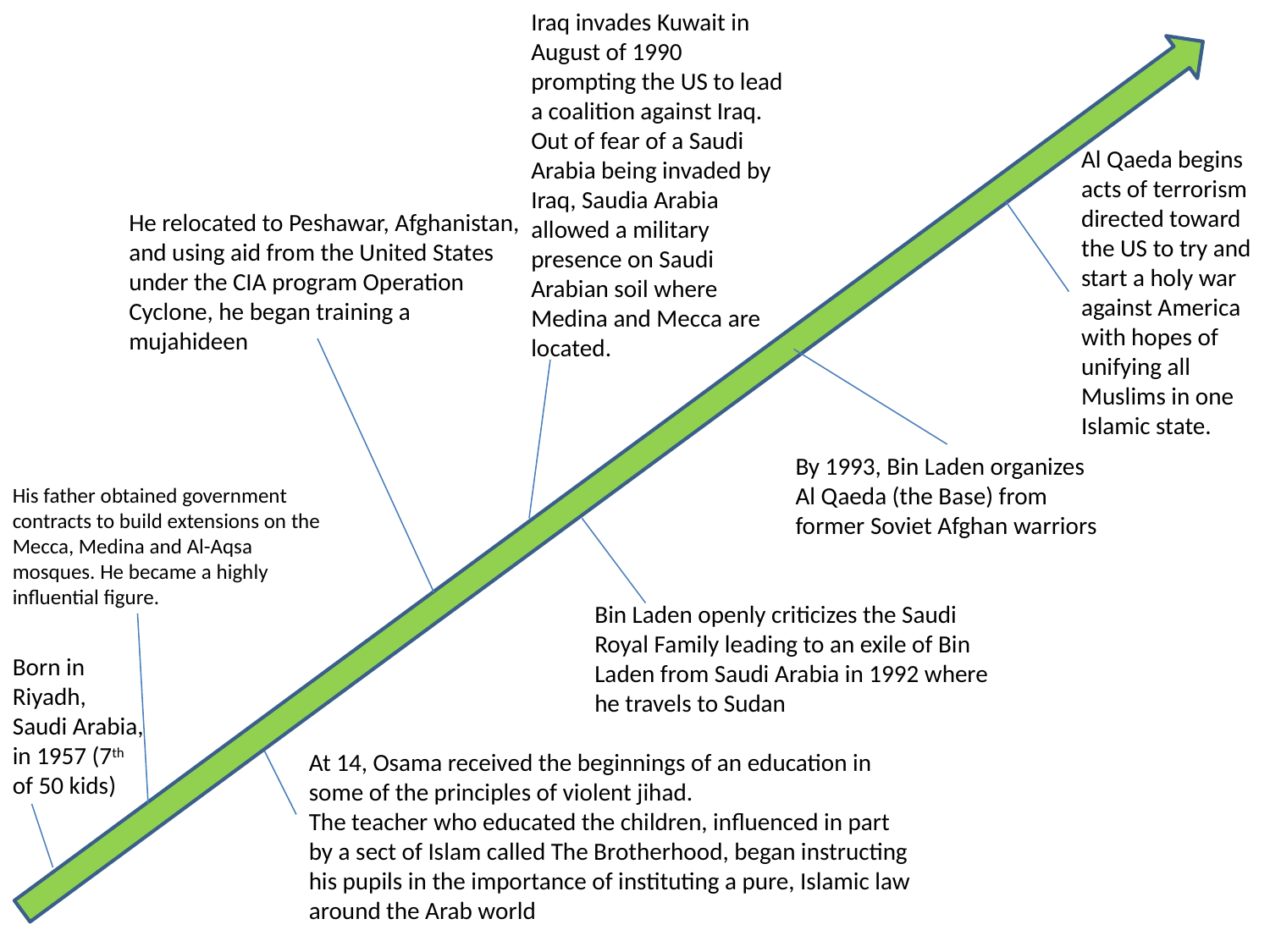

Iraq invades Kuwait in August of 1990 prompting the US to lead a coalition against Iraq. Out of fear of a Saudi Arabia being invaded by Iraq, Saudia Arabia allowed a military presence on Saudi Arabian soil where Medina and Mecca are located.
Al Qaeda begins acts of terrorism directed toward the US to try and start a holy war against America with hopes of unifying all Muslims in one Islamic state.
He relocated to Peshawar, Afghanistan, and using aid from the United States under the CIA program Operation Cyclone, he began training a mujahideen
By 1993, Bin Laden organizes Al Qaeda (the Base) from former Soviet Afghan warriors

His father obtained government contracts to build extensions on the Mecca, Medina and Al-Aqsa mosques. He became a highly influential figure.
Bin Laden openly criticizes the Saudi Royal Family leading to an exile of Bin Laden from Saudi Arabia in 1992 where he travels to Sudan
Born in Riyadh, Saudi Arabia, in 1957 (7th of 50 kids)
At 14, Osama received the beginnings of an education in some of the principles of violent jihad.
The teacher who educated the children, influenced in part by a sect of Islam called The Brotherhood, began instructing his pupils in the importance of instituting a pure, Islamic law around the Arab world